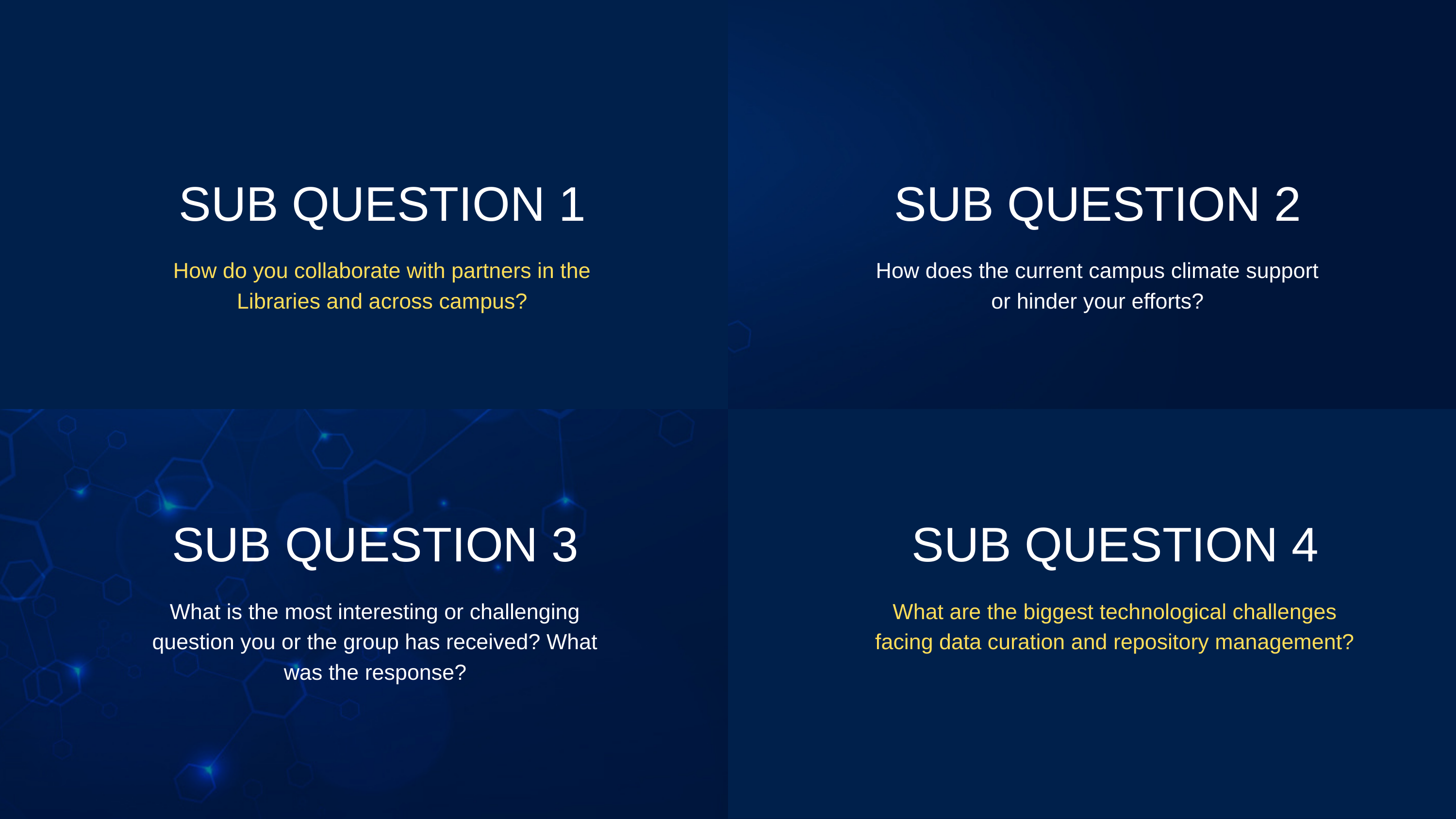

Sub questions

SUB QUESTION 1
How do you collaborate with partners in the Libraries and across campus?
SUB QUESTION 2
How does the current campus climate support or hinder your efforts?

SUB QUESTION 3
What is the most interesting or challenging question you or the group has received? What was the response?
SUB QUESTION 4
What are the biggest technological challenges facing data curation and repository management?